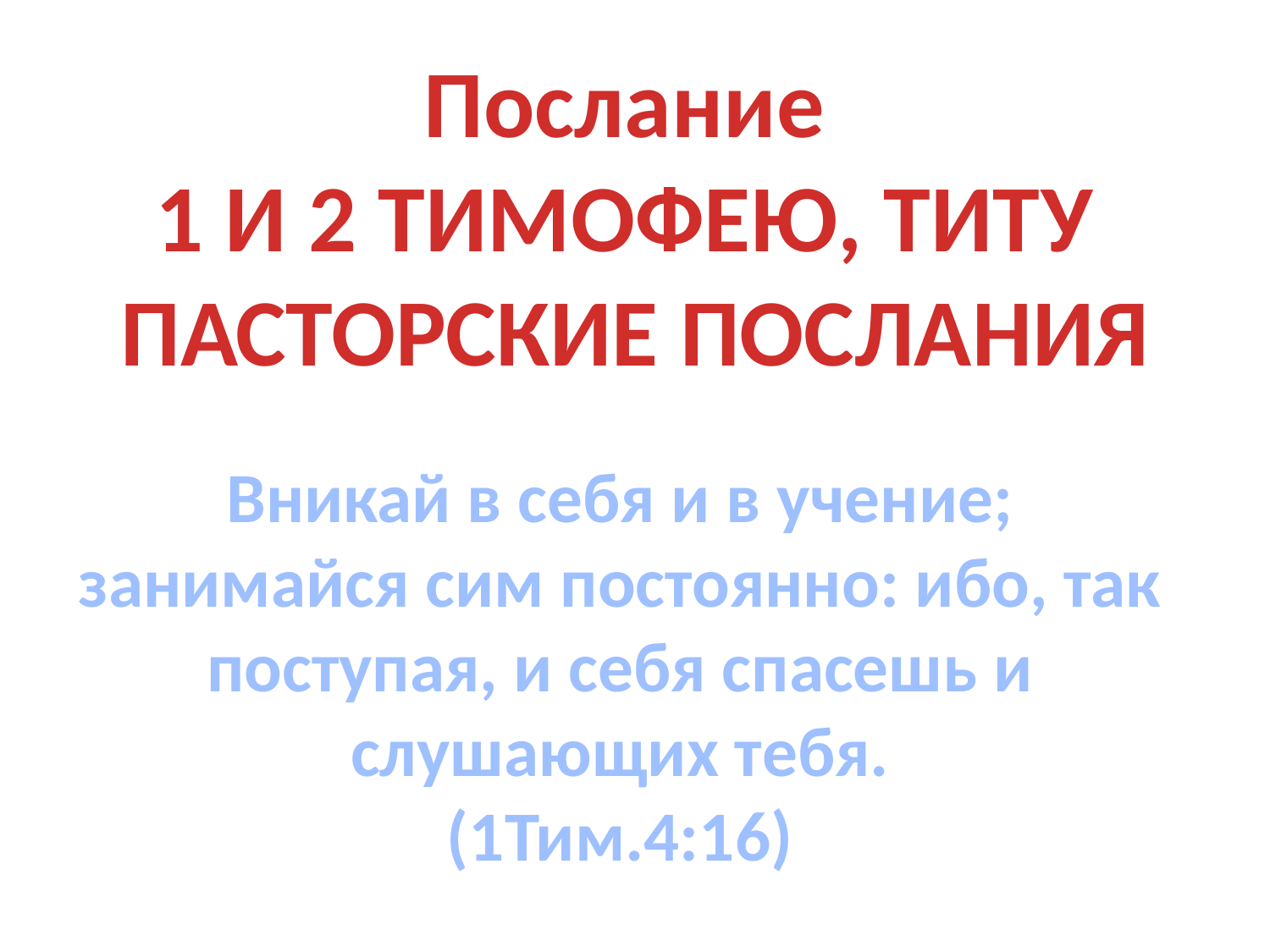

Послание
1 И 2 ТИМОФЕЮ, ТИТУ
ПАСТОРСКИЕ ПОСЛАНИЯ
Вникай в себя и в учение; занимайся сим постоянно: ибо, так поступая, и себя спасешь и слушающих тебя.
(1Тим.4:16)